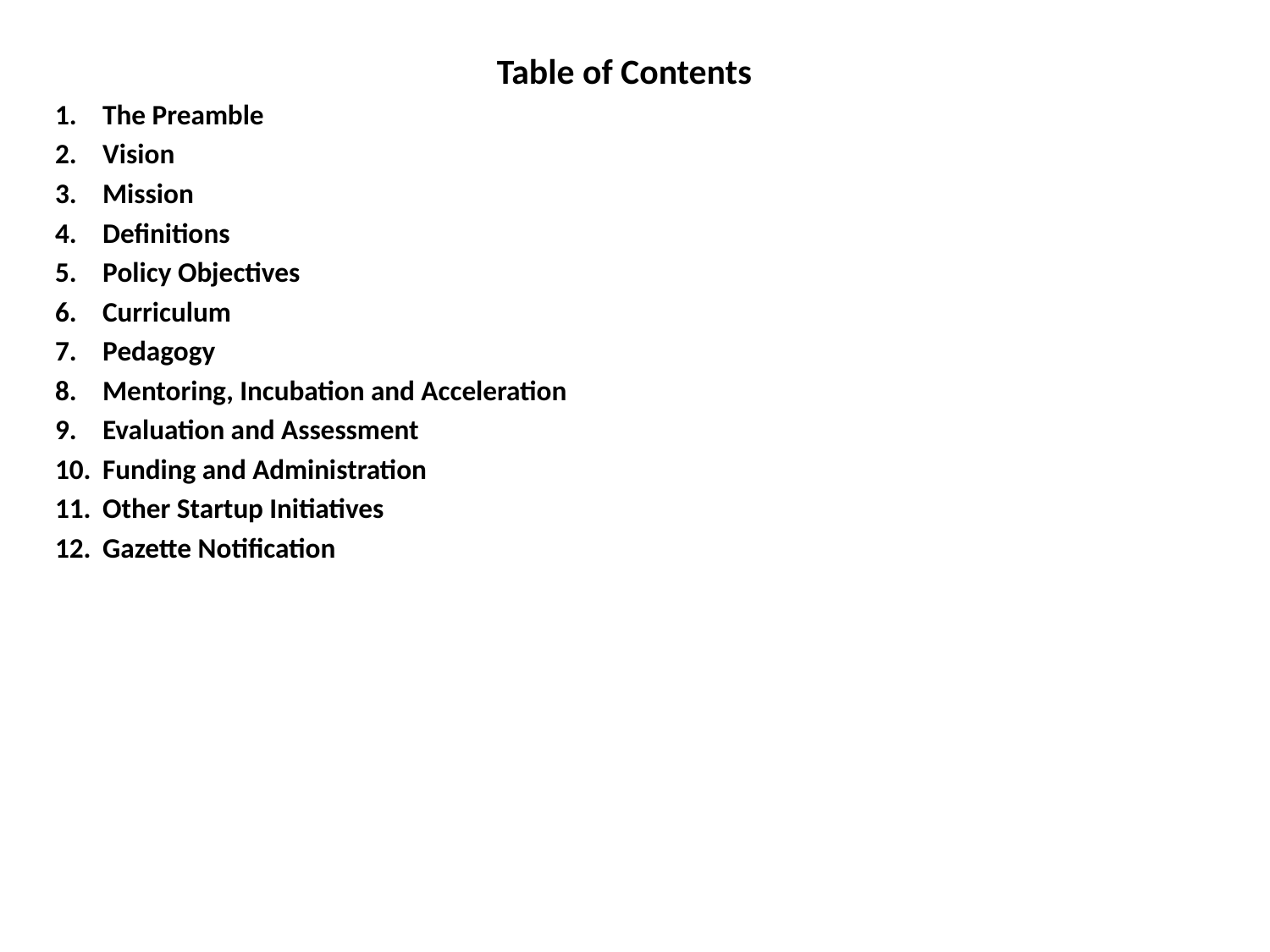

Table of Contents
The Preamble
Vision
Mission
Definitions
Policy Objectives
Curriculum
Pedagogy
Mentoring, Incubation and Acceleration
Evaluation and Assessment
Funding and Administration
Other Startup Initiatives
Gazette Notification